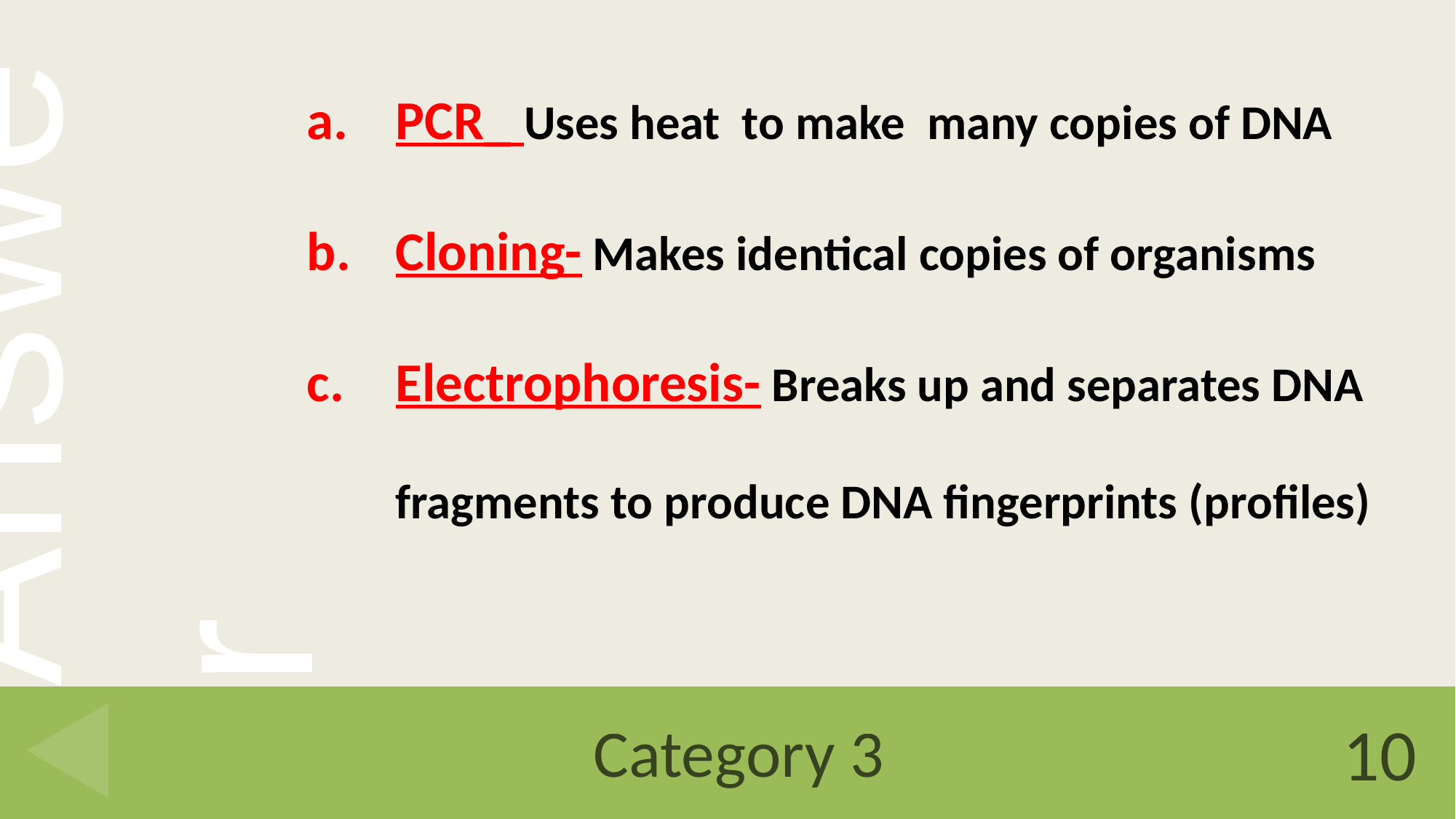

PCR_ Uses heat  to make  many copies of DNA
Cloning- Makes identical copies of organisms
Electrophoresis- Breaks up and separates DNA fragments to produce DNA fingerprints (profiles)

# Category 3
10